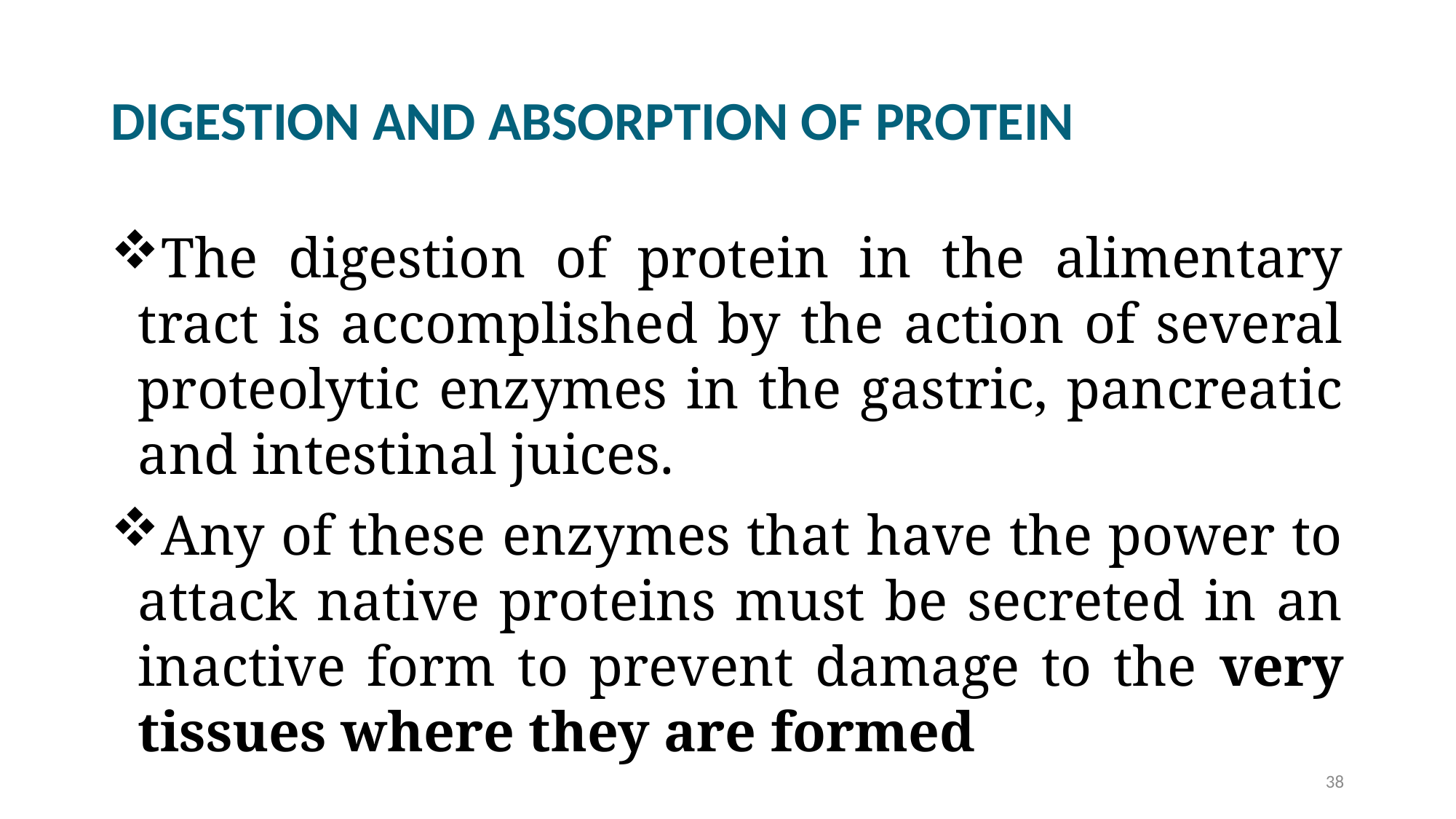

# DIGESTION AND ABSORPTION OF PROTEIN
The digestion of protein in the alimentary tract is accomplished by the action of several proteolytic enzymes in the gastric, pancreatic and intestinal juices.
Any of these enzymes that have the power to attack native proteins must be secreted in an inactive form to prevent damage to the very tissues where they are formed
38